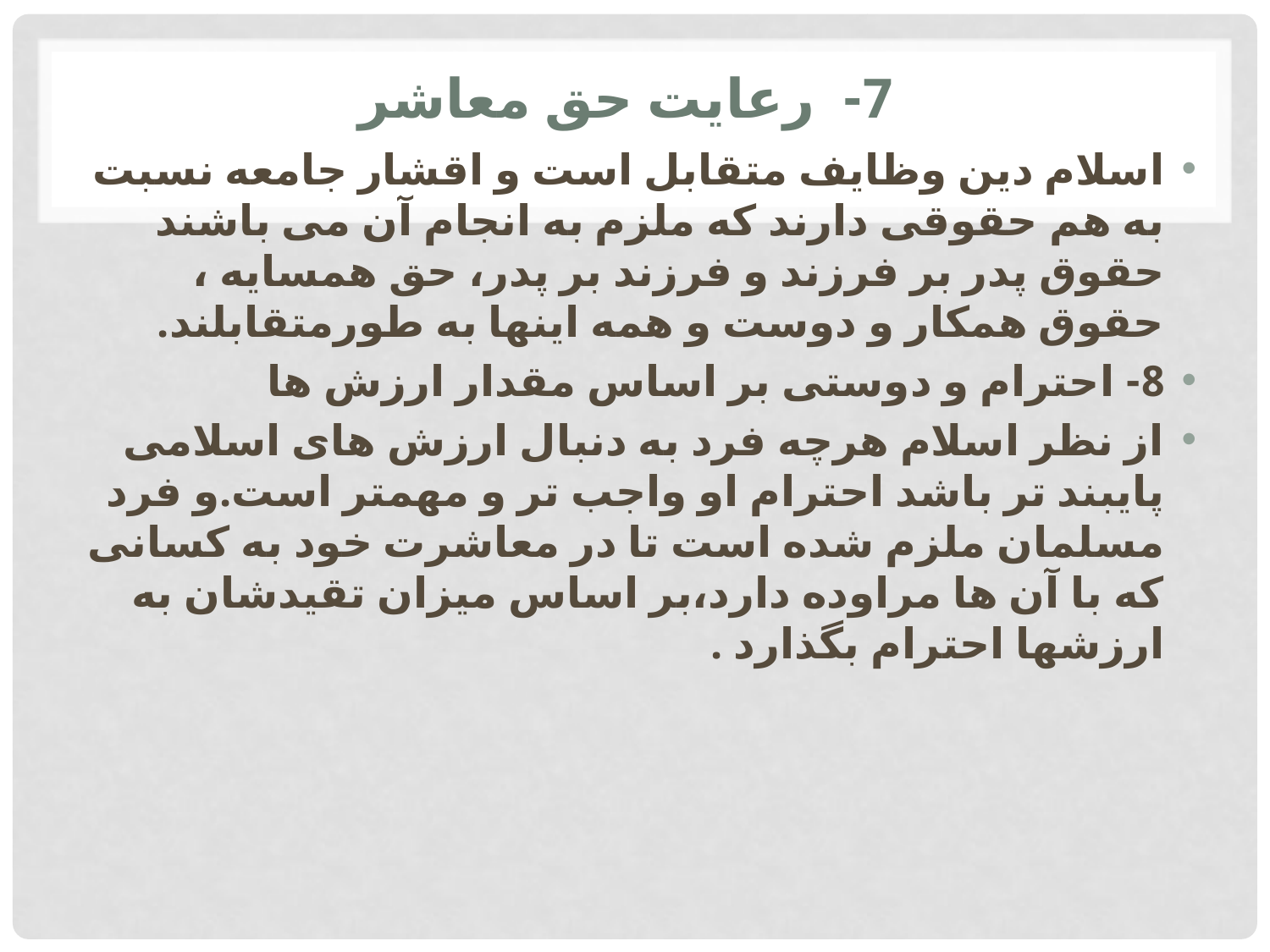

# 7-  رعایت حق معاشر
اسلام دین وظایف متقابل است و اقشار جامعه نسبت به هم حقوقی دارند که ملزم به انجام آن می باشند حقوق پدر بر فرزند و فرزند بر پدر، حق همسایه ، حقوق همکار و دوست و همه اینها به طورمتقابلند.
8- احترام و دوستی بر اساس مقدار ارزش ها
از نظر اسلام هرچه فرد به دنبال ارزش های اسلامی پایبند تر باشد احترام او واجب تر و مهمتر است.و فرد مسلمان ملزم شده است تا در معاشرت خود به کسانی که با آن ها مراوده دارد،بر اساس میزان تقیدشان به ارزشها احترام بگذارد .